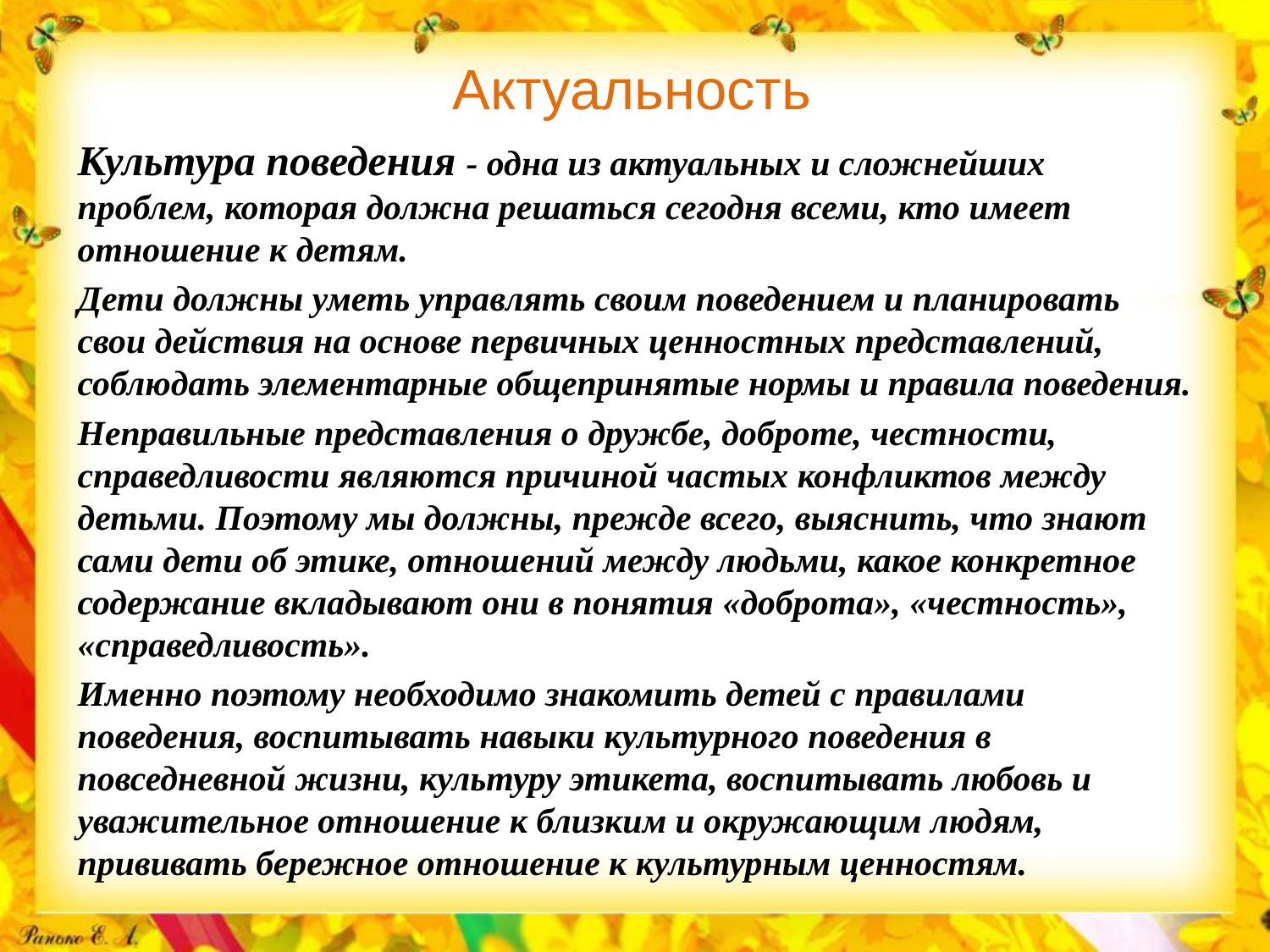

# Актуальность
Культура поведения - одна из актуальных и сложнейших проблем, которая должна решаться сегодня всеми, кто имеет отношение к детям.
Дети должны уметь управлять своим поведением и планировать свои действия на основе первичных ценностных представлений, соблюдать элементарные общепринятые нормы и правила поведения.
Неправильные представления о дружбе, доброте, честности, справедливости являются причиной частых конфликтов между детьми. Поэтому мы должны, прежде всего, выяснить, что знают сами дети об этике, отношений между людьми, какое конкретное содержание вкладывают они в понятия «доброта», «честность», «справедливость».
Именно поэтому необходимо знакомить детей с правилами поведения, воспитывать навыки культурного поведения в повседневной жизни, культуру этикета, воспитывать любовь и уважительное отношение к близким и окружающим людям, прививать бережное отношение к культурным ценностям.